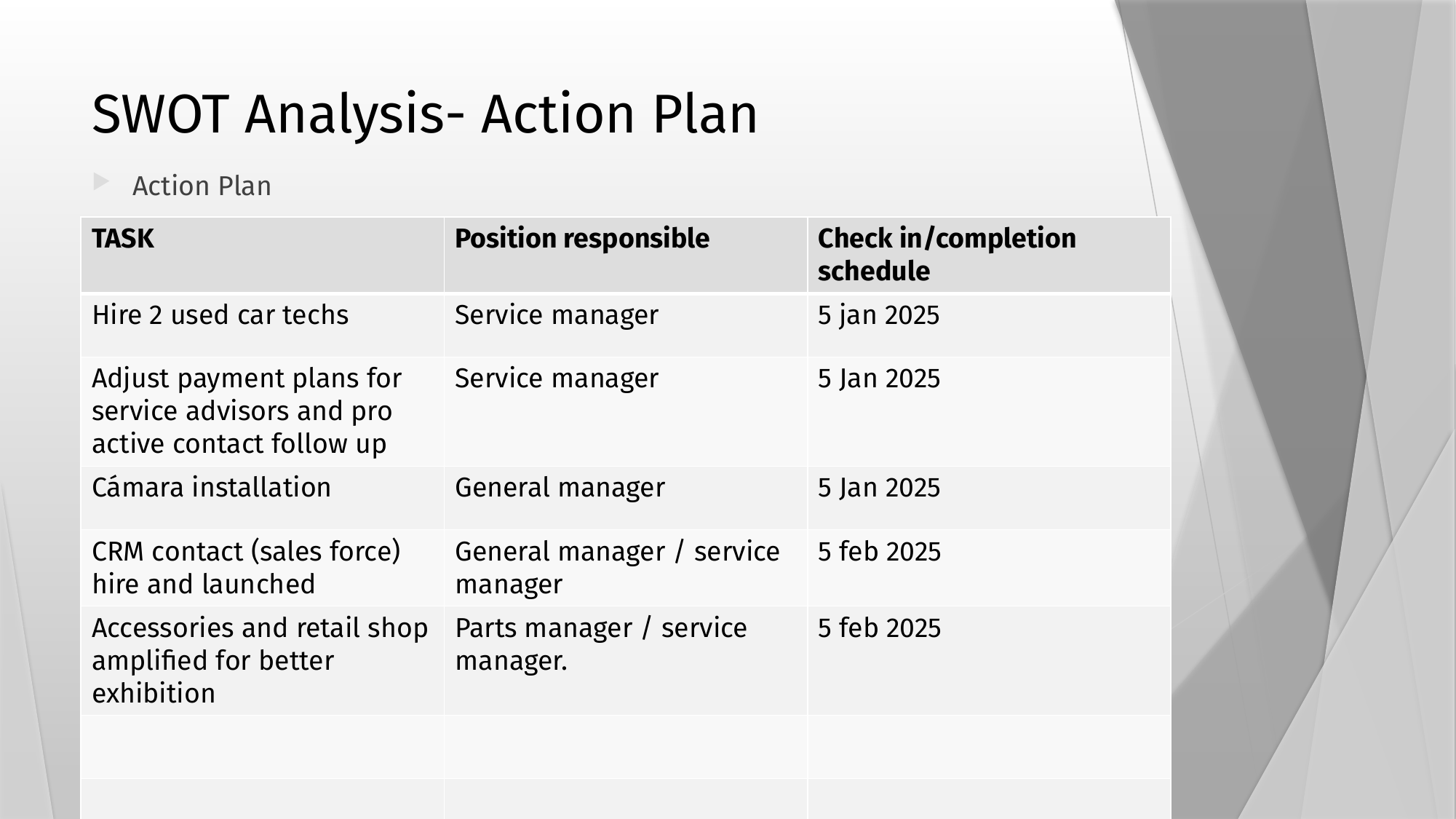

# SWOT Analysis- Action Plan
Action Plan

| TASK | Position responsible | Check in/completion schedule |
| --- | --- | --- |
| Hire 2 used car techs | Service manager | 5 jan 2025 |
| Adjust payment plans for service advisors and pro active contact follow up | Service manager | 5 Jan 2025 |
| Cámara installation | General manager | 5 Jan 2025 |
| CRM contact (sales force) hire and launched | General manager / service manager | 5 feb 2025 |
| Accessories and retail shop amplified for better exhibition | Parts manager / service manager. | 5 feb 2025 |
|  |  |  |
|  |  |  |